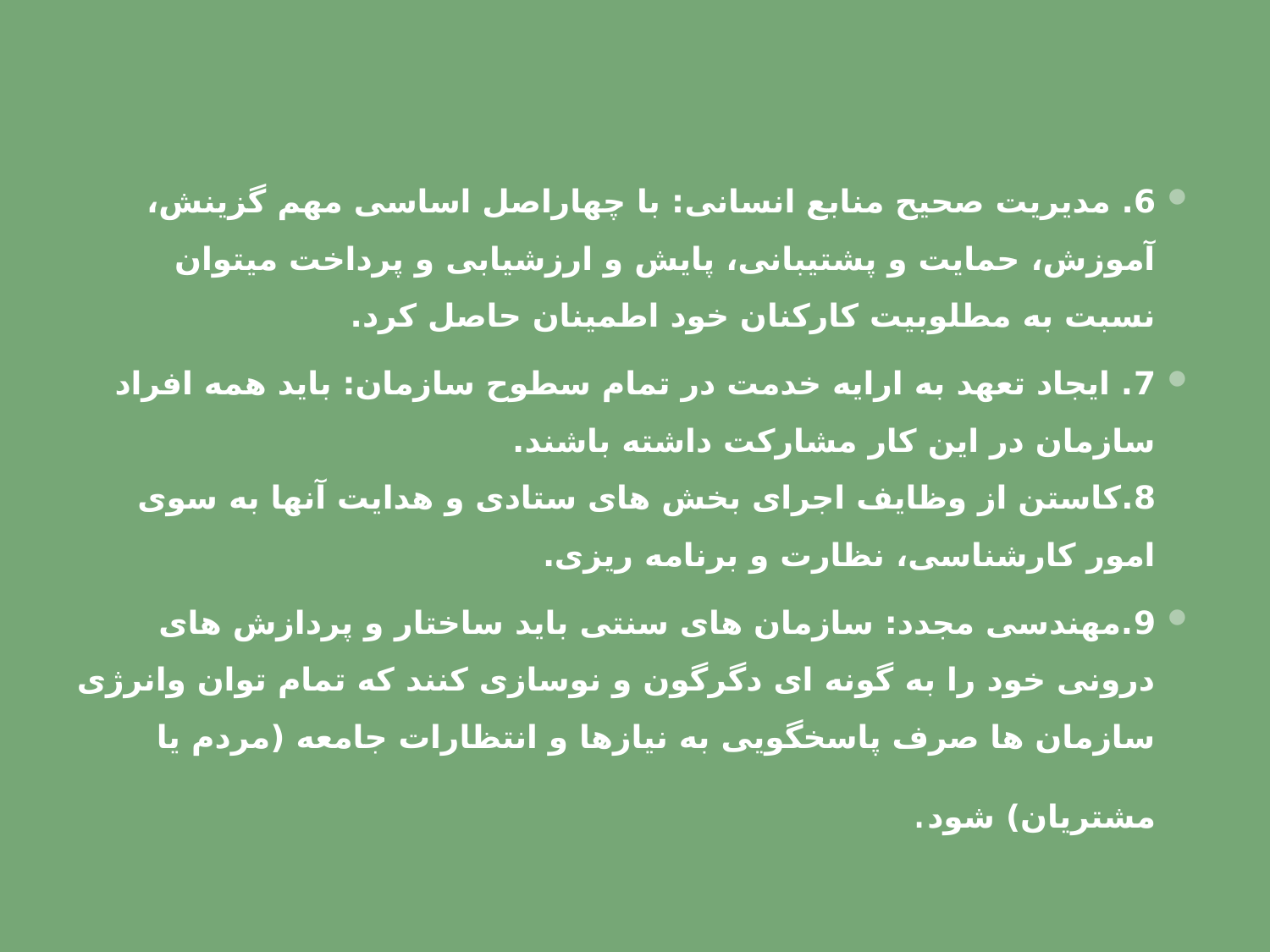

6. مدیریت صحیح منابع انسانی: با چهاراصل اساسی مهم گزینش، آموزش، حمایت و پشتیبانی، پایش و ارزشیابی و پرداخت میتوان نسبت به مطلوبیت کارکنان خود اطمینان حاصل کرد.
7. ایجاد تعهد به ارایه خدمت در تمام سطوح سازمان: باید همه افراد سازمان در این کار مشارکت داشته باشند.
8.کاستن از وظایف اجرای بخش های ستادی و هدایت آنها به سوی امور کارشناسی، نظارت و برنامه ریزی.
9.مهندسی مجدد: سازمان های سنتی باید ساختار و پردازش های درونی خود را به گونه ای دگرگون و نوسازی کنند که تمام توان وانرژی سازمان ها صرف پاسخگویی به نیازها و انتظارات جامعه (مردم یا مشتریان) شود.